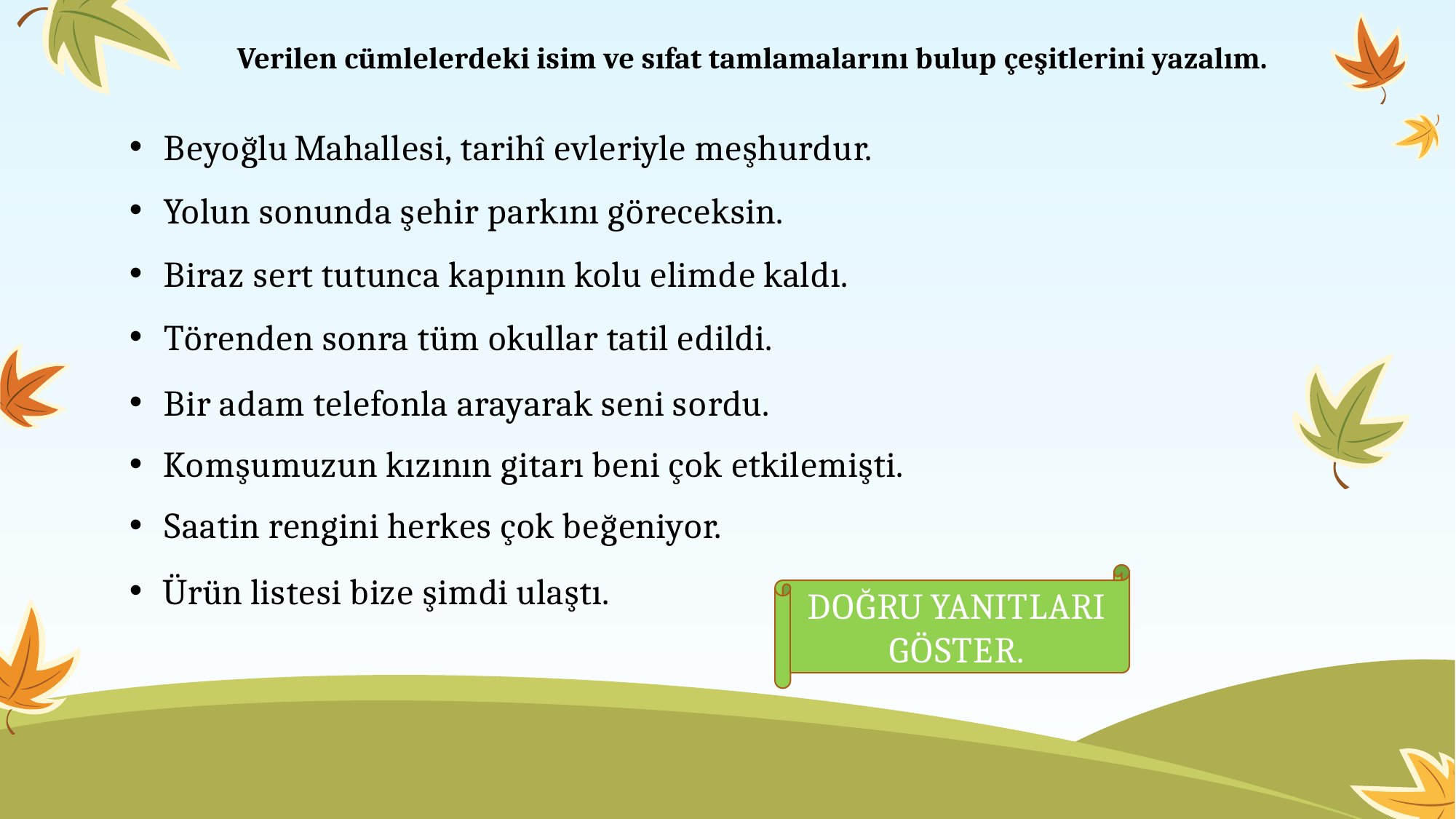

Verilen cümlelerdeki isim ve sıfat tamlamalarını bulup çeşitlerini yazalım.
Beyoğlu Mahallesi, tarihî evleriyle meşhurdur.
Yolun sonunda şehir parkını göreceksin.
Biraz sert tutunca kapının kolu elimde kaldı.
Törenden sonra tüm okullar tatil edildi.
Bir adam telefonla arayarak seni sordu.
Komşumuzun kızının gitarı beni çok etkilemişti.
Saatin rengini herkes çok beğeniyor.
Ürün listesi bize şimdi ulaştı.
DOĞRU YANITLARI GÖSTER.